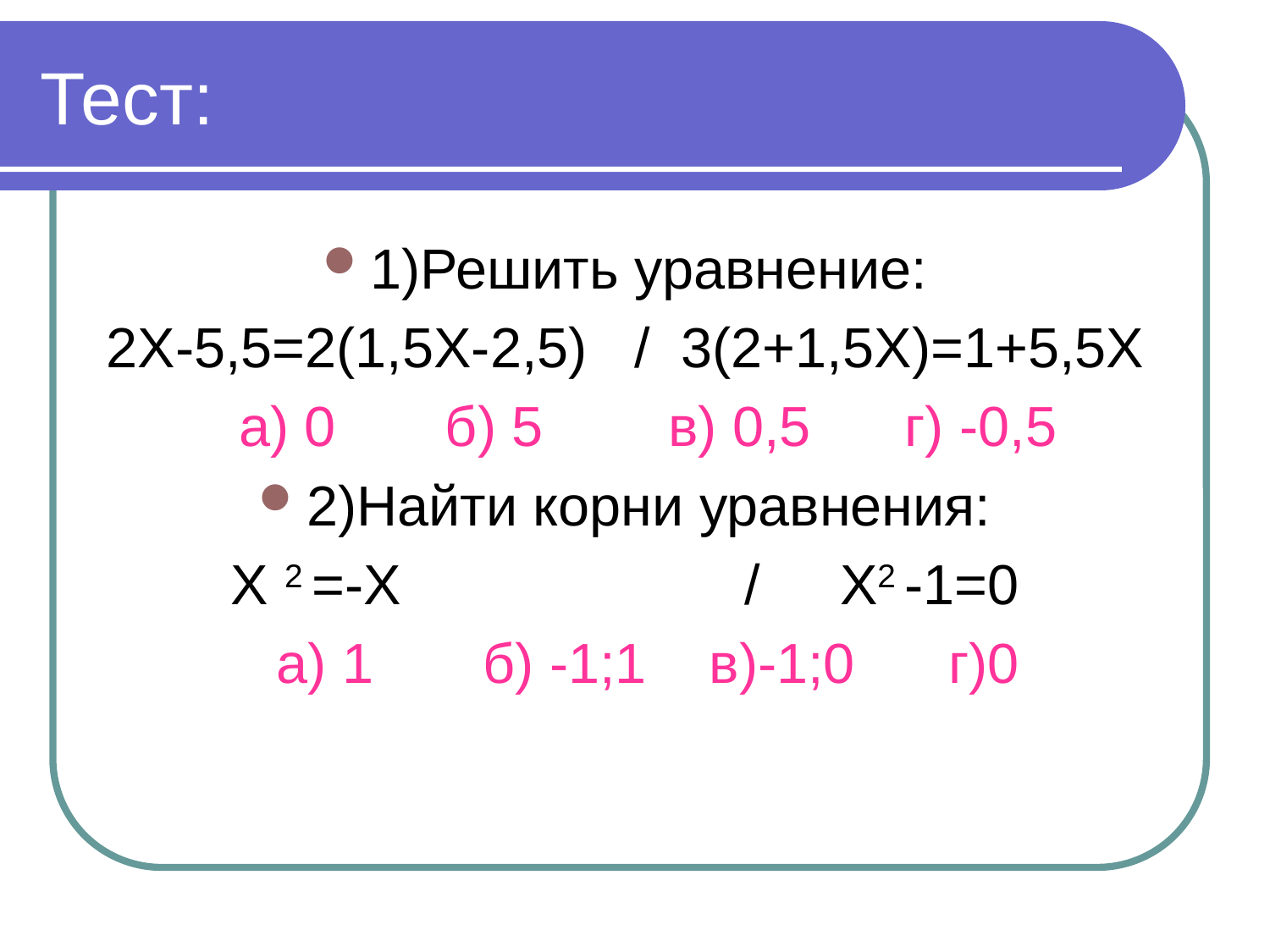

# Тест:
1)Решить уравнение:
2X-5,5=2(1,5X-2,5)   /  3(2+1,5X)=1+5,5X
    а) 0       б) 5        в) 0,5      г) -0,5
2)Найти корни уравнения:
X 2 =-X                      /     X2 -1=0
   а) 1       б) -1;1    в)-1;0      г)0